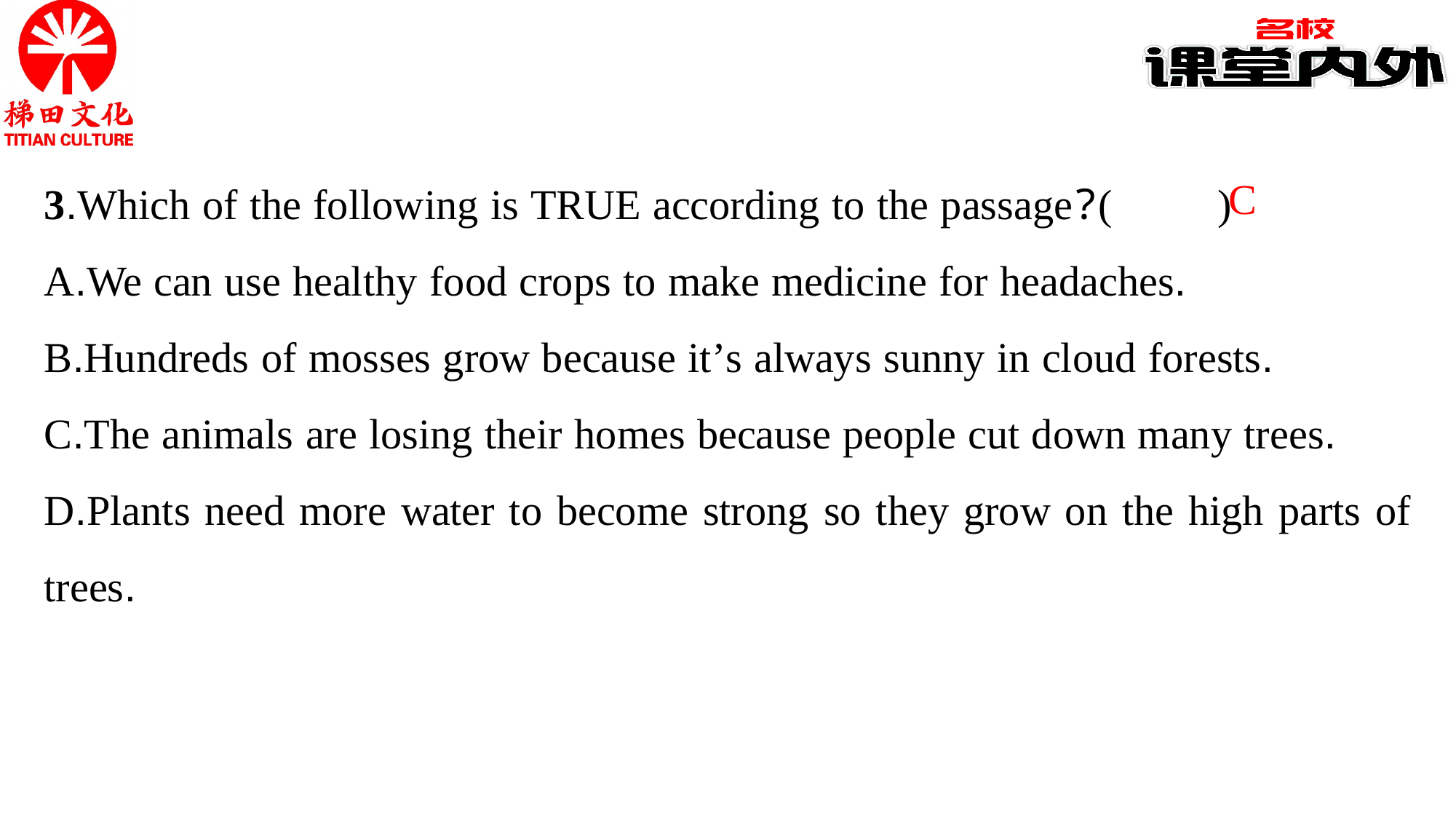

3.Which of the following is TRUE according to the passage?(　　)
A.We can use healthy food crops to make medicine for headaches.
B.Hundreds of mosses grow because it’s always sunny in cloud forests.
C.The animals are losing their homes because people cut down many trees.
D.Plants need more water to become strong so they grow on the high parts of trees.
C